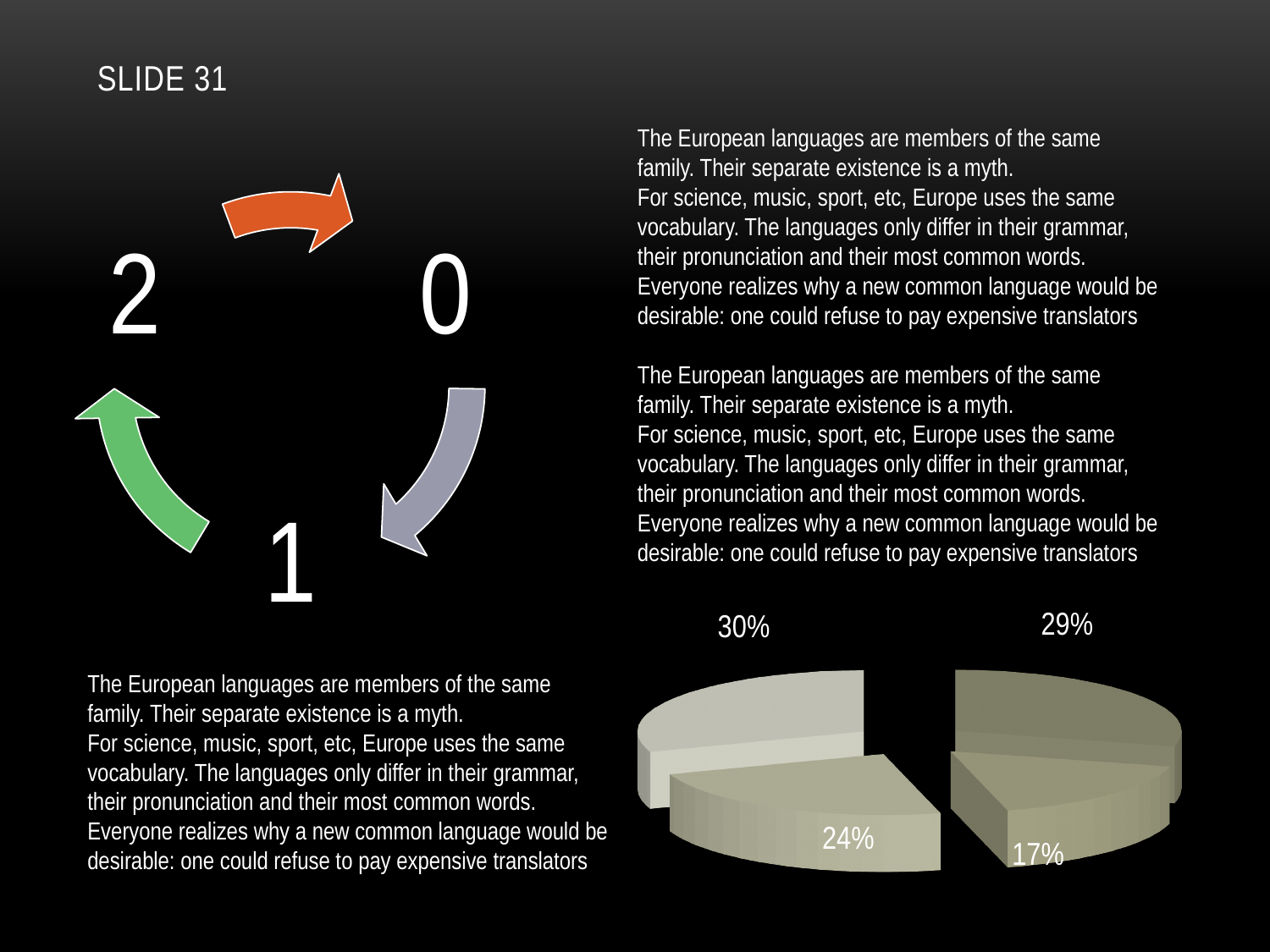

# Slide 31
The European languages are members of the same family. Their separate existence is a myth.
For science, music, sport, etc, Europe uses the same vocabulary. The languages only differ in their grammar, their pronunciation and their most common words. Everyone realizes why a new common language would be desirable: one could refuse to pay expensive translators

The European languages are members of the same family. Their separate existence is a myth.
For science, music, sport, etc, Europe uses the same vocabulary. The languages only differ in their grammar, their pronunciation and their most common words. Everyone realizes why a new common language would be desirable: one could refuse to pay expensive translators

0
1
2

[unsupported chart]

The European languages are members of the same family. Their separate existence is a myth.
For science, music, sport, etc, Europe uses the same vocabulary. The languages only differ in their grammar, their pronunciation and their most common words. Everyone realizes why a new common language would be desirable: one could refuse to pay expensive translators